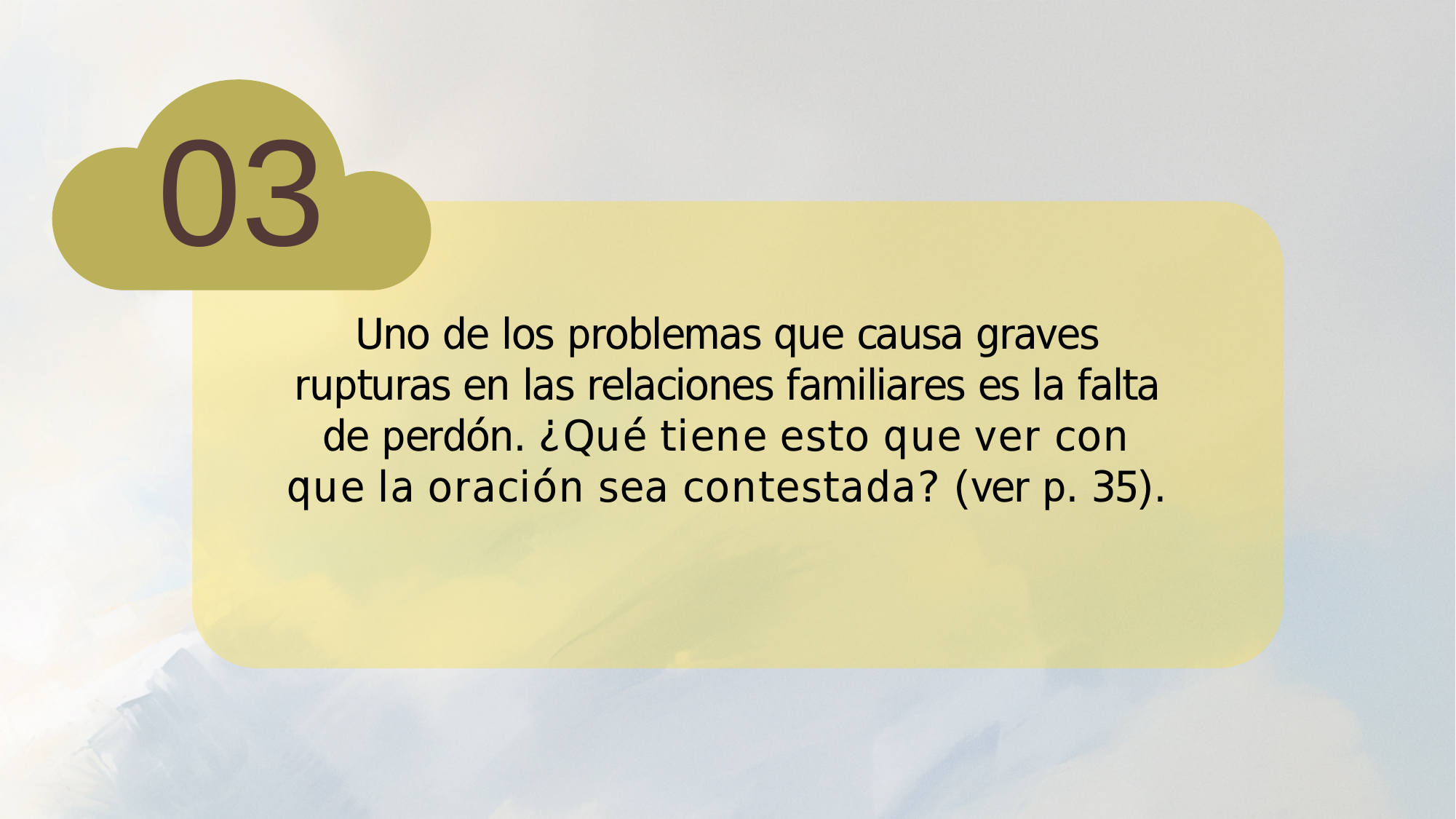

03

Uno de los problemas que causa graves rupturas en las relaciones familiares es la falta de perdón. ¿Qué tiene esto que ver con que la oración sea contestada? (ver p. 35).